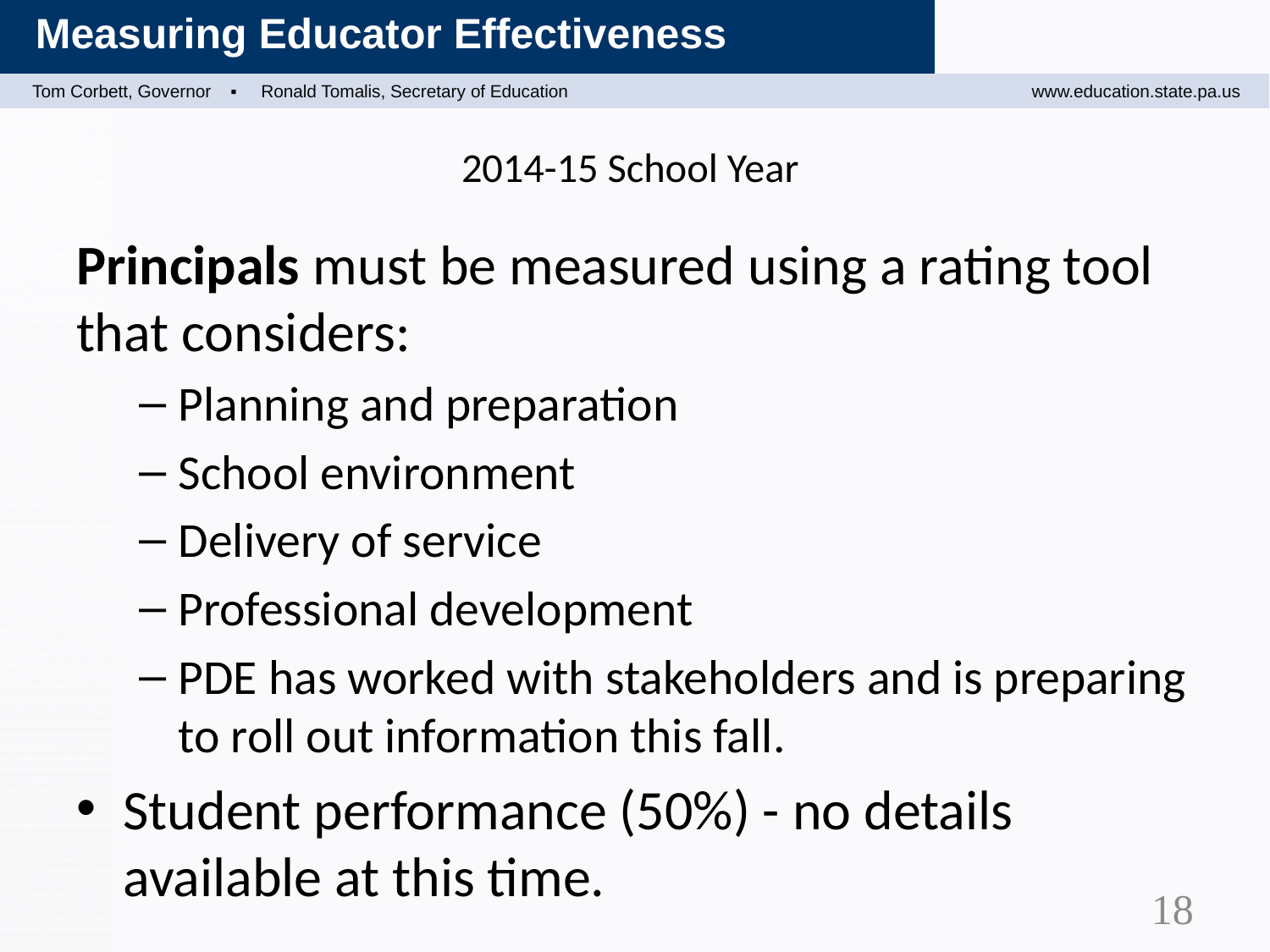

# 2014-15 School Year
Principals must be measured using a rating tool that considers:
Planning and preparation
School environment
Delivery of service
Professional development
PDE has worked with stakeholders and is preparing to roll out information this fall.
Student performance (50%) - no details available at this time.

18